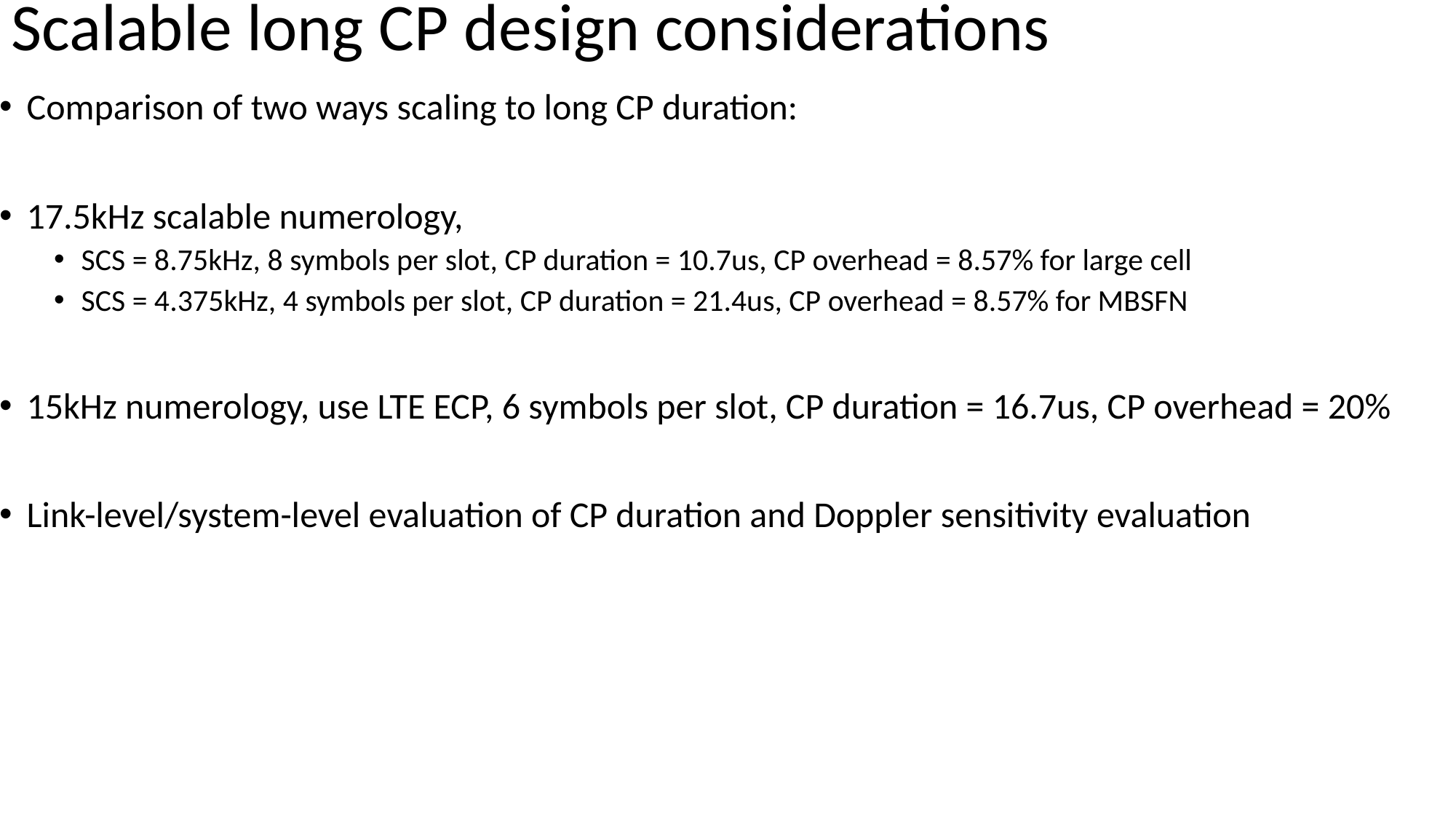

Scalable long CP design considerations
Comparison of two ways scaling to long CP duration:

17.5kHz scalable numerology,
SCS = 8.75kHz, 8 symbols per slot, CP duration = 10.7us, CP overhead = 8.57% for large cell
SCS = 4.375kHz, 4 symbols per slot, CP duration = 21.4us, CP overhead = 8.57% for MBSFN

15kHz numerology, use LTE ECP, 6 symbols per slot, CP duration = 16.7us, CP overhead = 20%

Link-level/system-level evaluation of CP duration and Doppler sensitivity evaluation